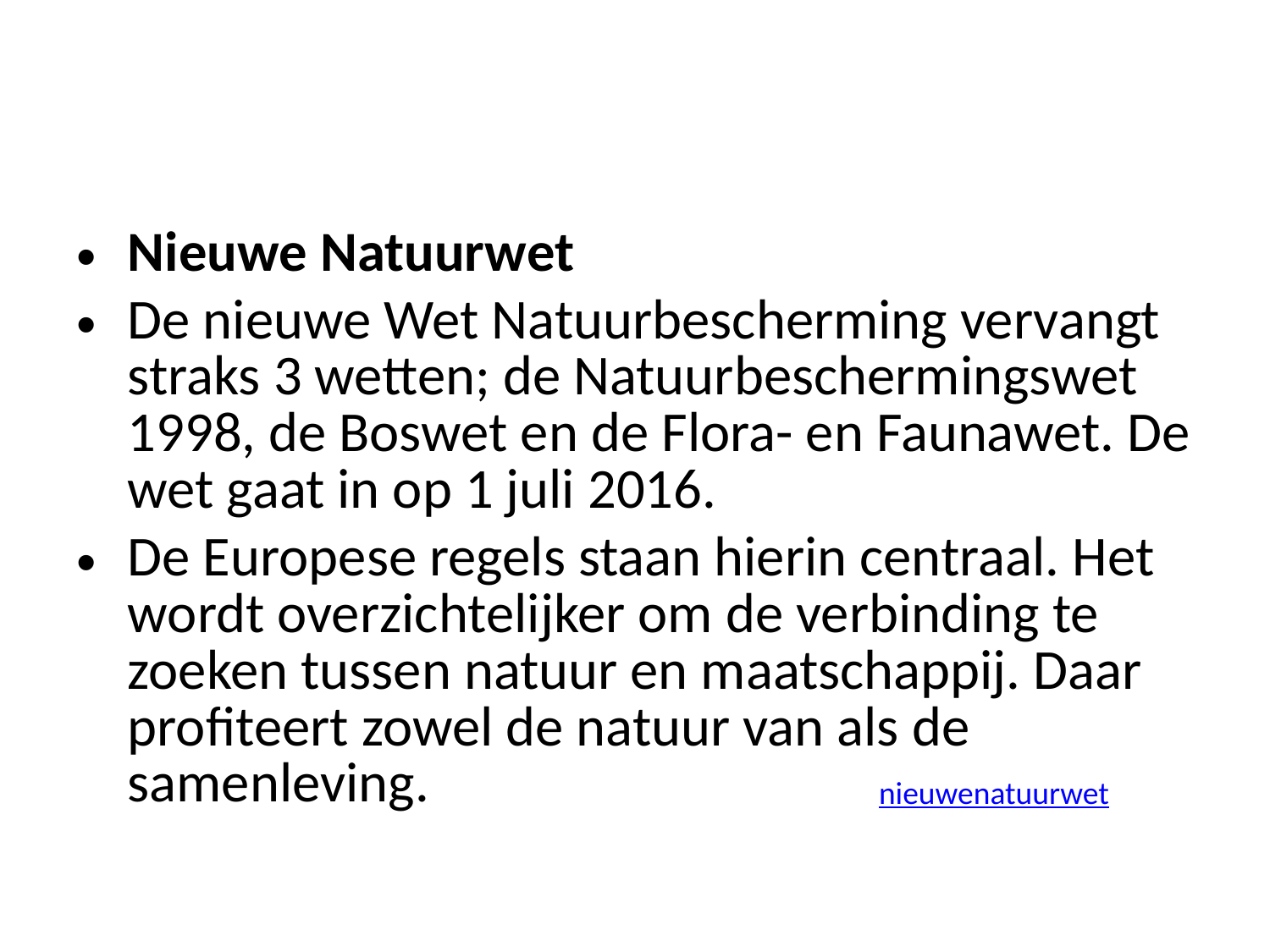

#
Nieuwe Natuurwet
De nieuwe Wet Natuurbescherming vervangt straks 3 wetten; de Natuurbeschermingswet 1998, de Boswet en de Flora- en Faunawet. De wet gaat in op 1 juli 2016.
De Europese regels staan hierin centraal. Het wordt overzichtelijker om de verbinding te zoeken tussen natuur en maatschappij. Daar profiteert zowel de natuur van als de samenleving.
nieuwenatuurwet